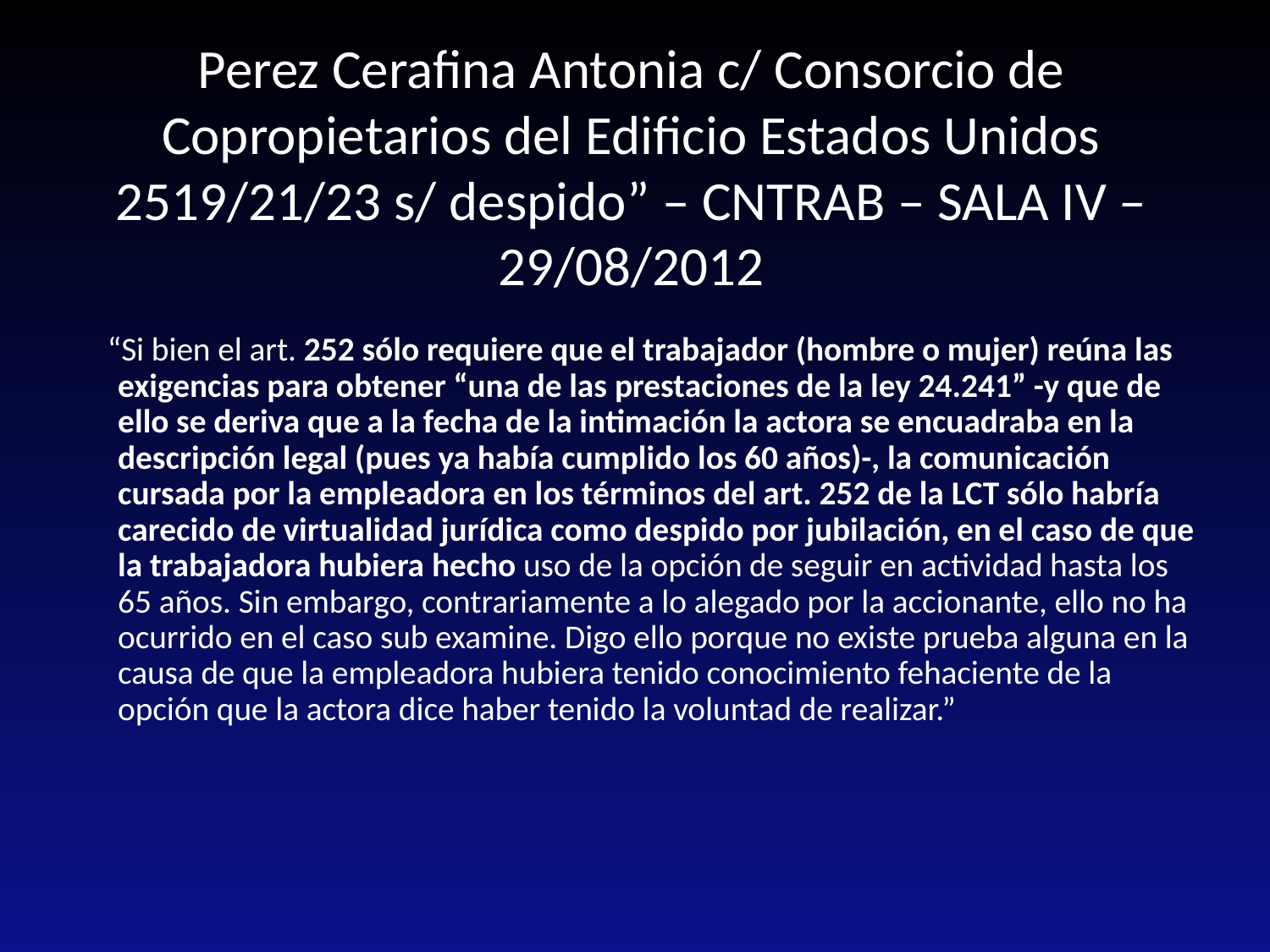

# Perez Cerafina Antonia c/ Consorcio de Copropietarios del Edificio Estados Unidos 2519/21/23 s/ despido” – CNTRAB – SALA IV – 29/08/2012
    “Si bien el art. 252 sólo requiere que el trabajador (hombre o mujer) reúna las exigencias para obtener “una de las prestaciones de la ley 24.241” -y que de ello se deriva que a la fecha de la intimación la actora se encuadraba en la descripción legal (pues ya había cumplido los 60 años)-, la comunicación cursada por la empleadora en los términos del art. 252 de la LCT sólo habría carecido de virtualidad jurídica como despido por jubilación, en el caso de que la trabajadora hubiera hecho uso de la opción de seguir en actividad hasta los 65 años. Sin embargo, contrariamente a lo alegado por la accionante, ello no ha ocurrido en el caso sub examine. Digo ello porque no existe prueba alguna en la causa de que la empleadora hubiera tenido conocimiento fehaciente de la opción que la actora dice haber tenido la voluntad de realizar.”